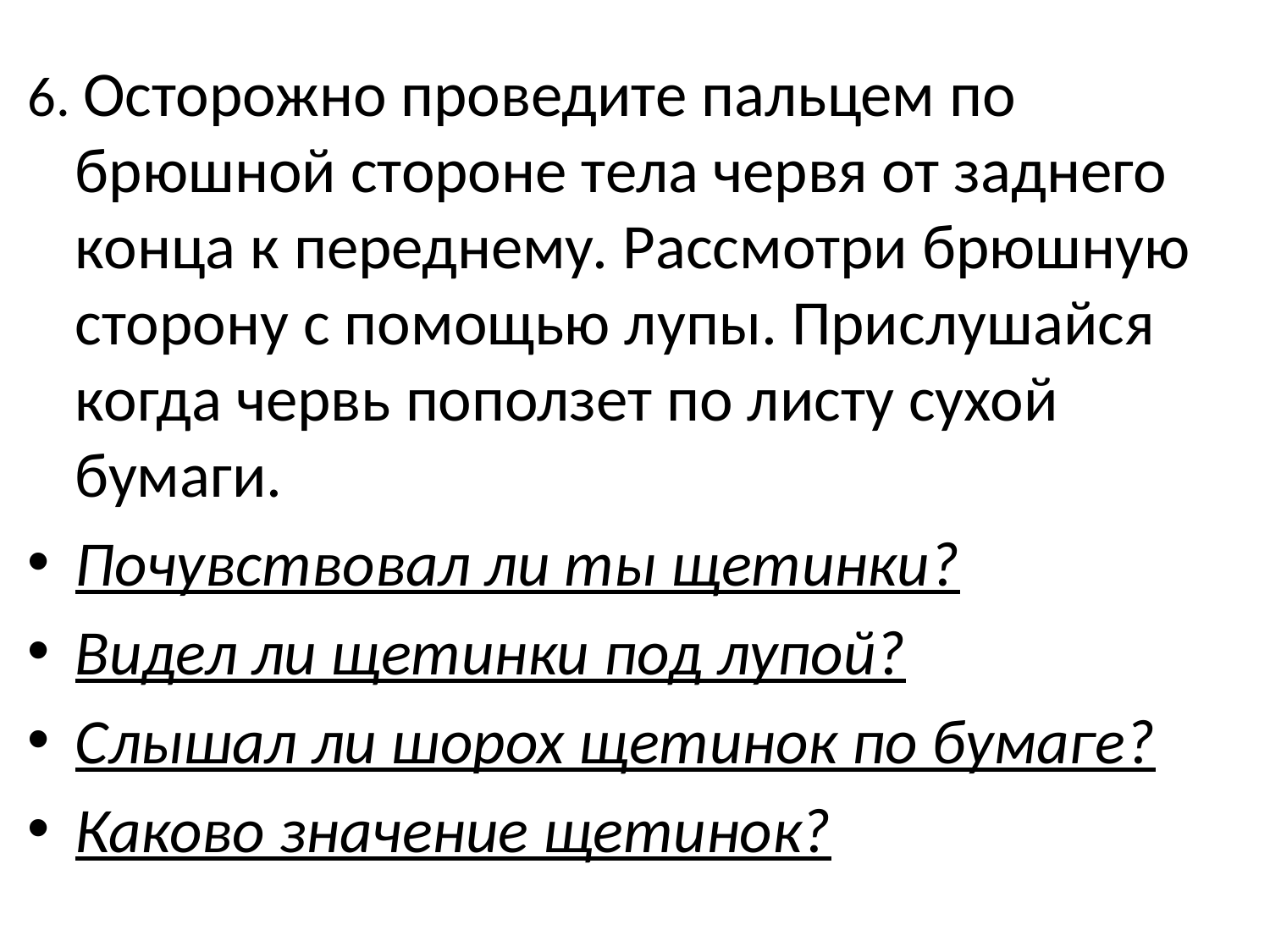

#
6. Осторожно проведите пальцем по брюшной стороне тела червя от заднего конца к переднему. Рассмотри брюшную сторону с помощью лупы. Прислушайся когда червь поползет по листу сухой бумаги.
Почувствовал ли ты щетинки?
Видел ли щетинки под лупой?
Слышал ли шорох щетинок по бумаге?
Каково значение щетинок?